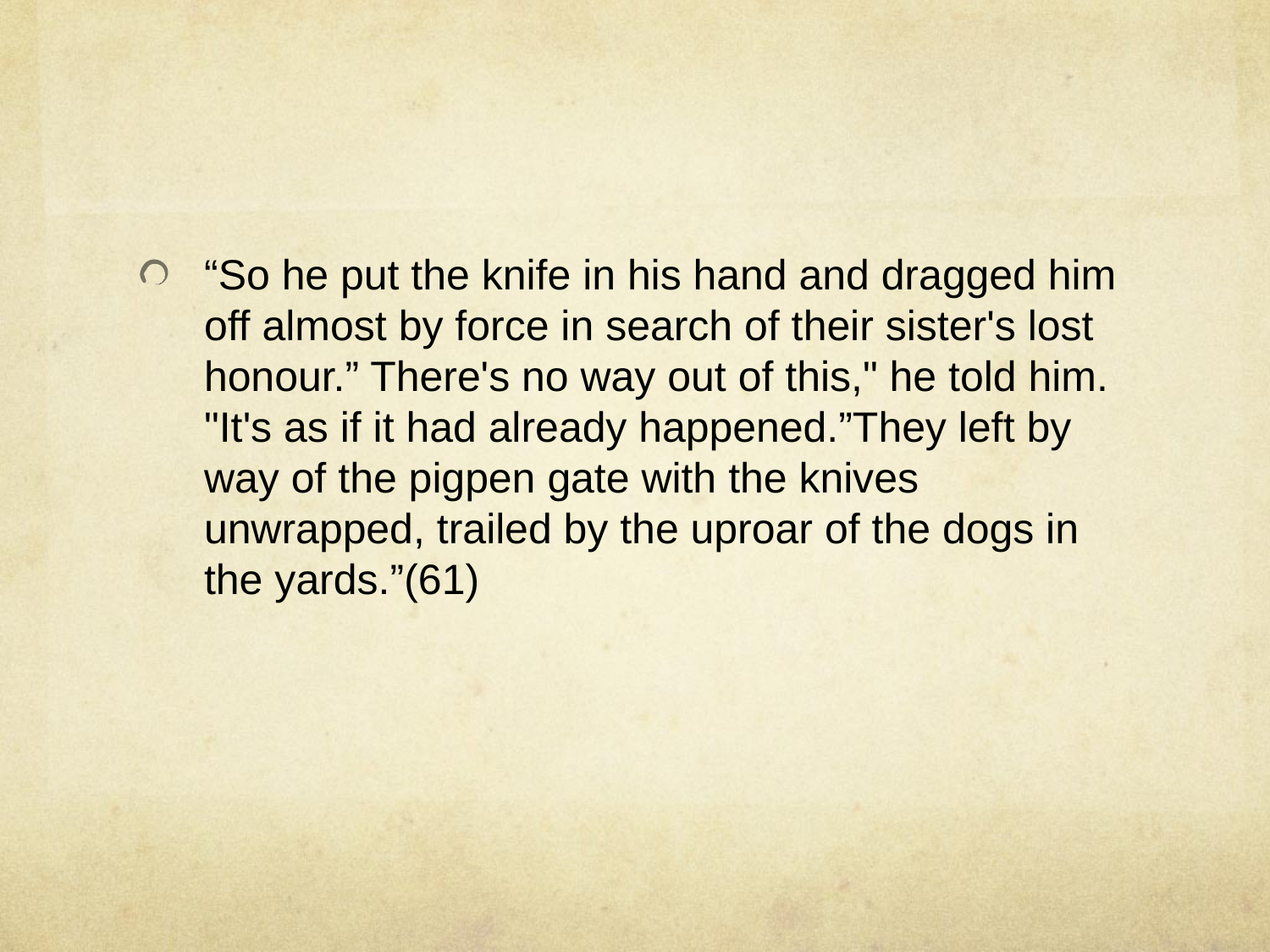

#
“So he put the knife in his hand and dragged him off almost by force in search of their sister's lost honour.” There's no way out of this," he told him. "It's as if it had already happened.”They left by way of the pigpen gate with the knives unwrapped, trailed by the uproar of the dogs in the yards.”(61)